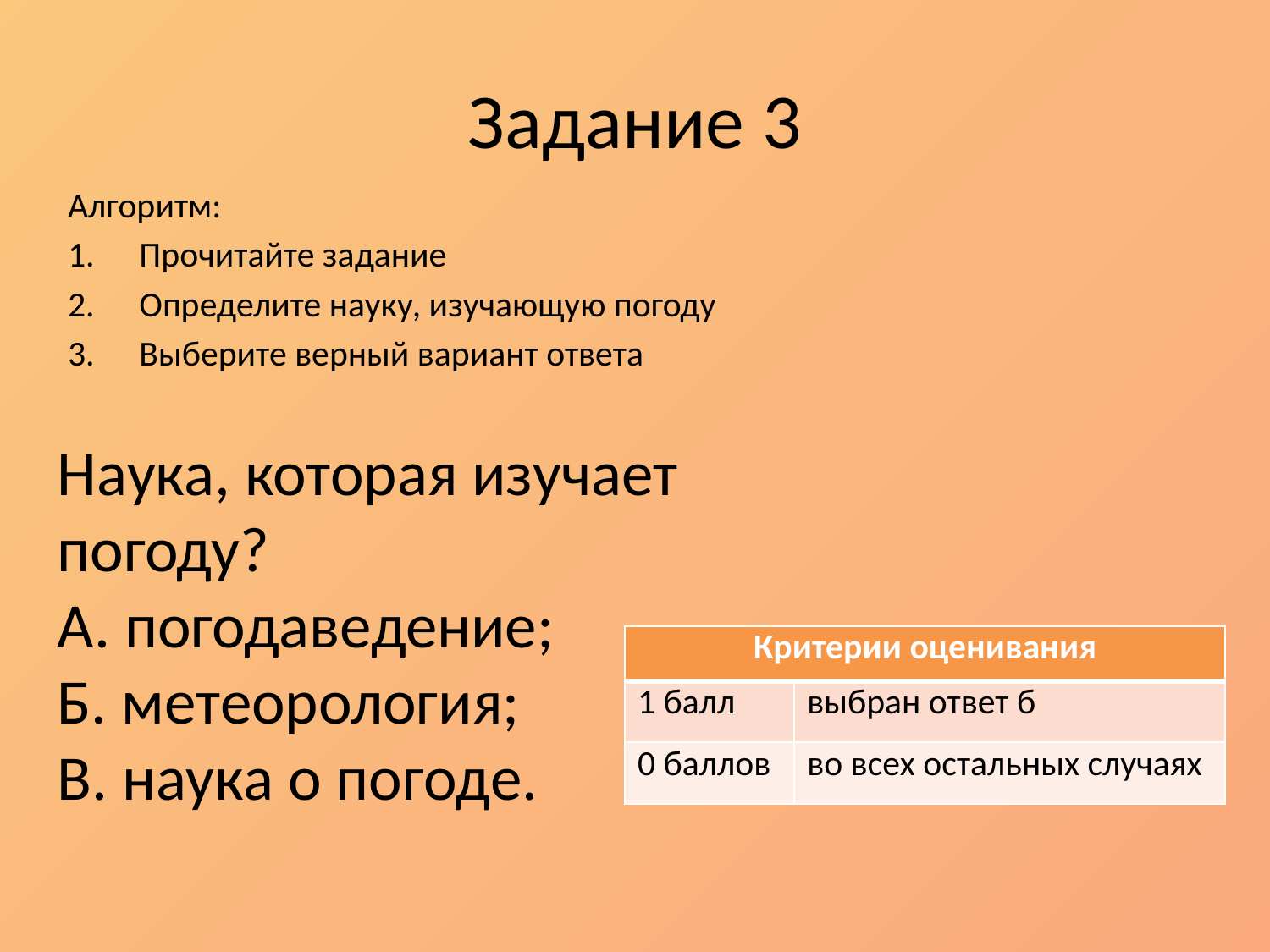

# Задание 3
Алгоритм:
Прочитайте задание
Определите науку, изучающую погоду
Выберите верный вариант ответа
Наука, которая изучает погоду?
А. погодаведение;
Б. метеорология;
В. наука о погоде.

| Критерии оценивания |  |
| --- | --- |
| 1 балл | выбран ответ б |
| 0 баллов | во всех остальных случаях |